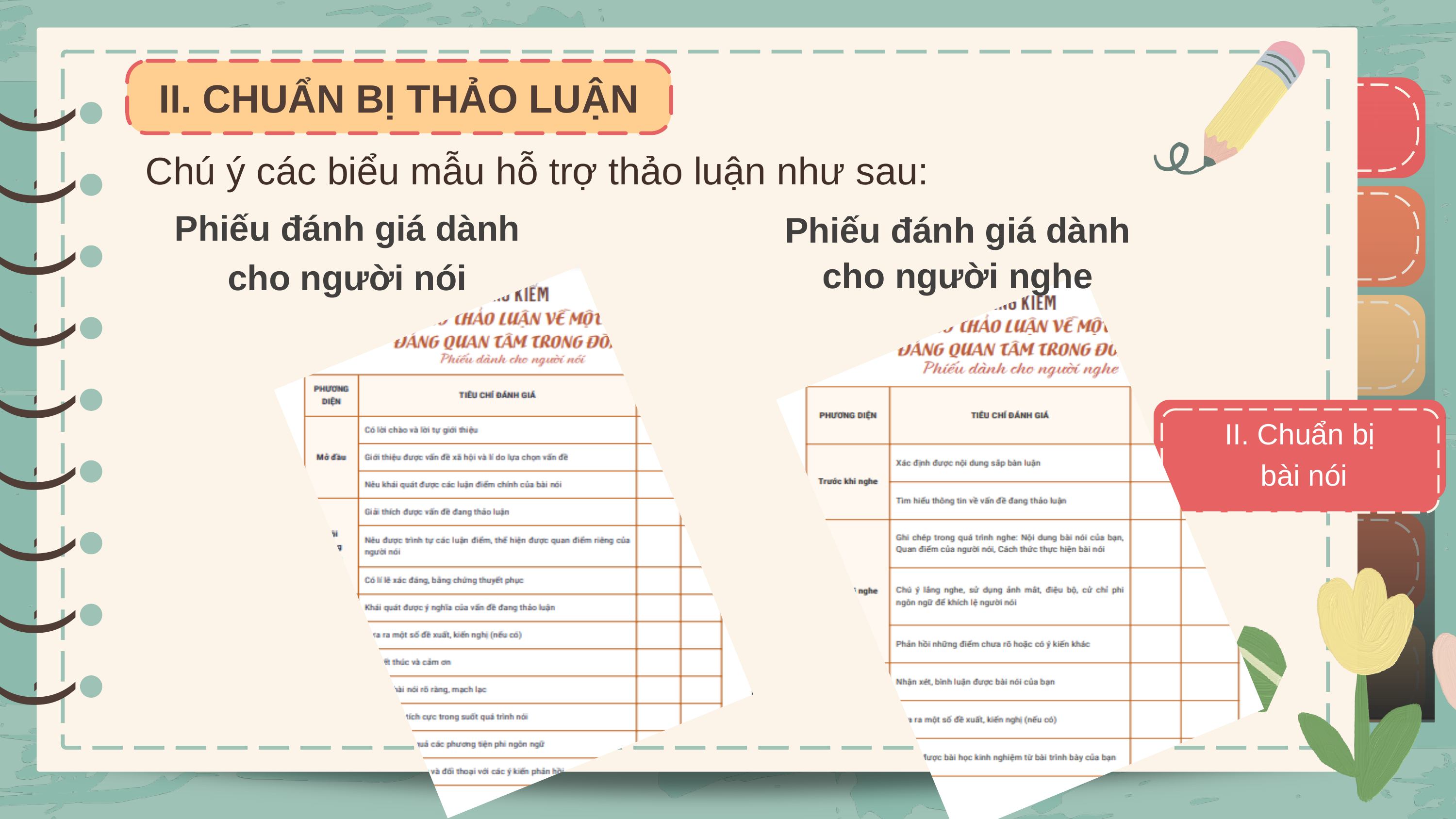

)

)
II. CHUẨN BỊ THẢO LUẬN

)
)
Chú ý các biểu mẫu hỗ trợ thảo luận như sau:

)

Phiếu đánh giá dành cho người nói
Phiếu đánh giá dành cho người nghe
)

)
)

)

)

)

II. Chuẩn bị
 bài nói
)

)
)

)
)

)

)